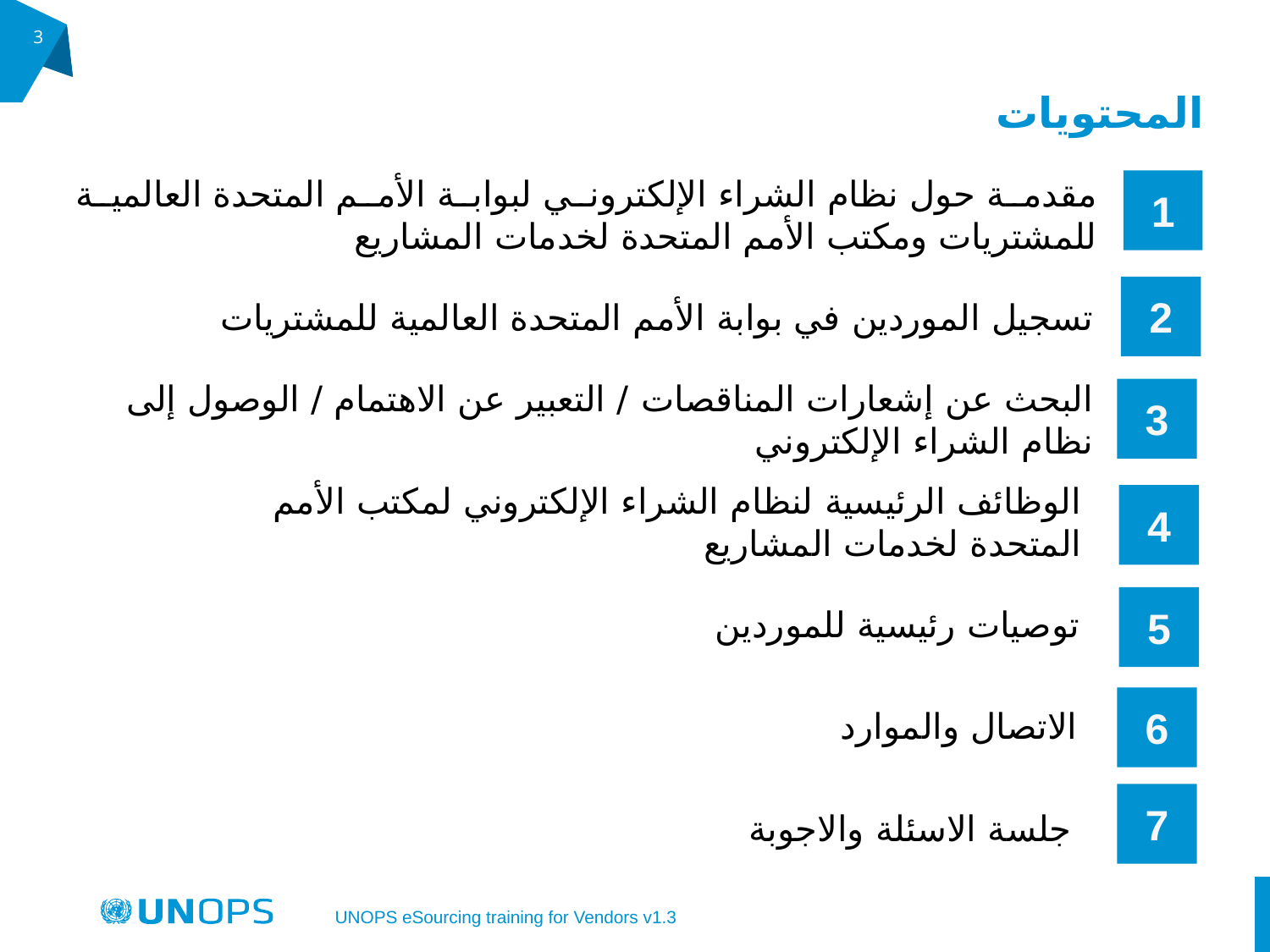

3
# المحتويات
1
مقدمة حول نظام الشراء الإلكتروني لبوابة الأمم المتحدة العالمية للمشتريات ومكتب الأمم المتحدة لخدمات المشاريع
تسجيل الموردين في بوابة الأمم المتحدة العالمية للمشتريات
2
البحث عن إشعارات المناقصات / التعبير عن الاهتمام / الوصول إلى نظام الشراء الإلكتروني
3
الوظائف الرئيسية لنظام الشراء الإلكتروني لمكتب الأمم المتحدة لخدمات المشاريع
4
توصيات رئيسية للموردين
5
الاتصال والموارد
6
7
جلسة الاسئلة والاجوبة
UNOPS eSourcing training for Vendors v1.3